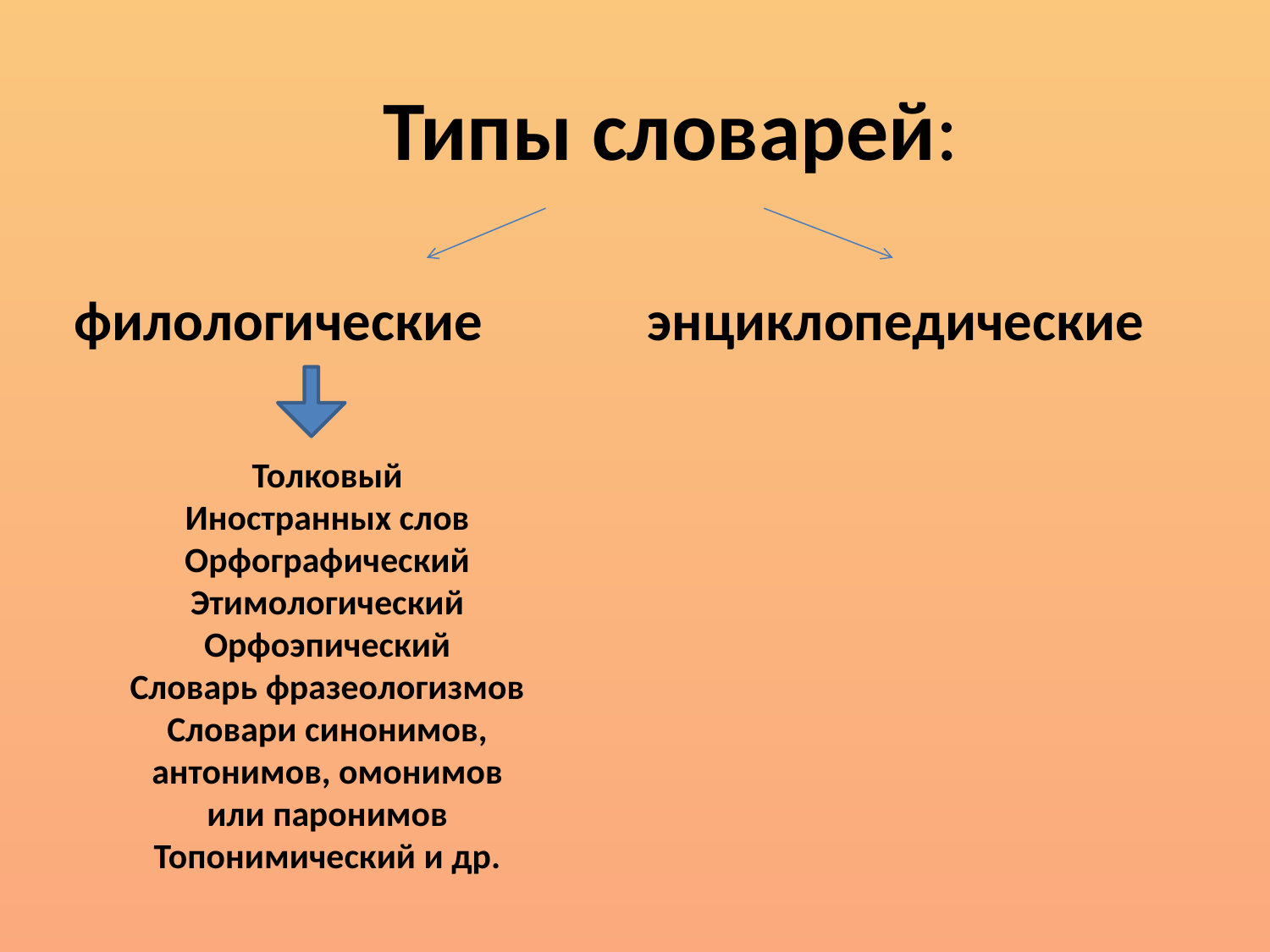

Типы словарей:
филологические
энциклопедические

Толковый
Иностранных слов
Орфографический
Этимологический
Орфоэпический
Словарь фразеологизмов
Словари синонимов, антонимов, омонимов или паронимов
Топонимический и др.